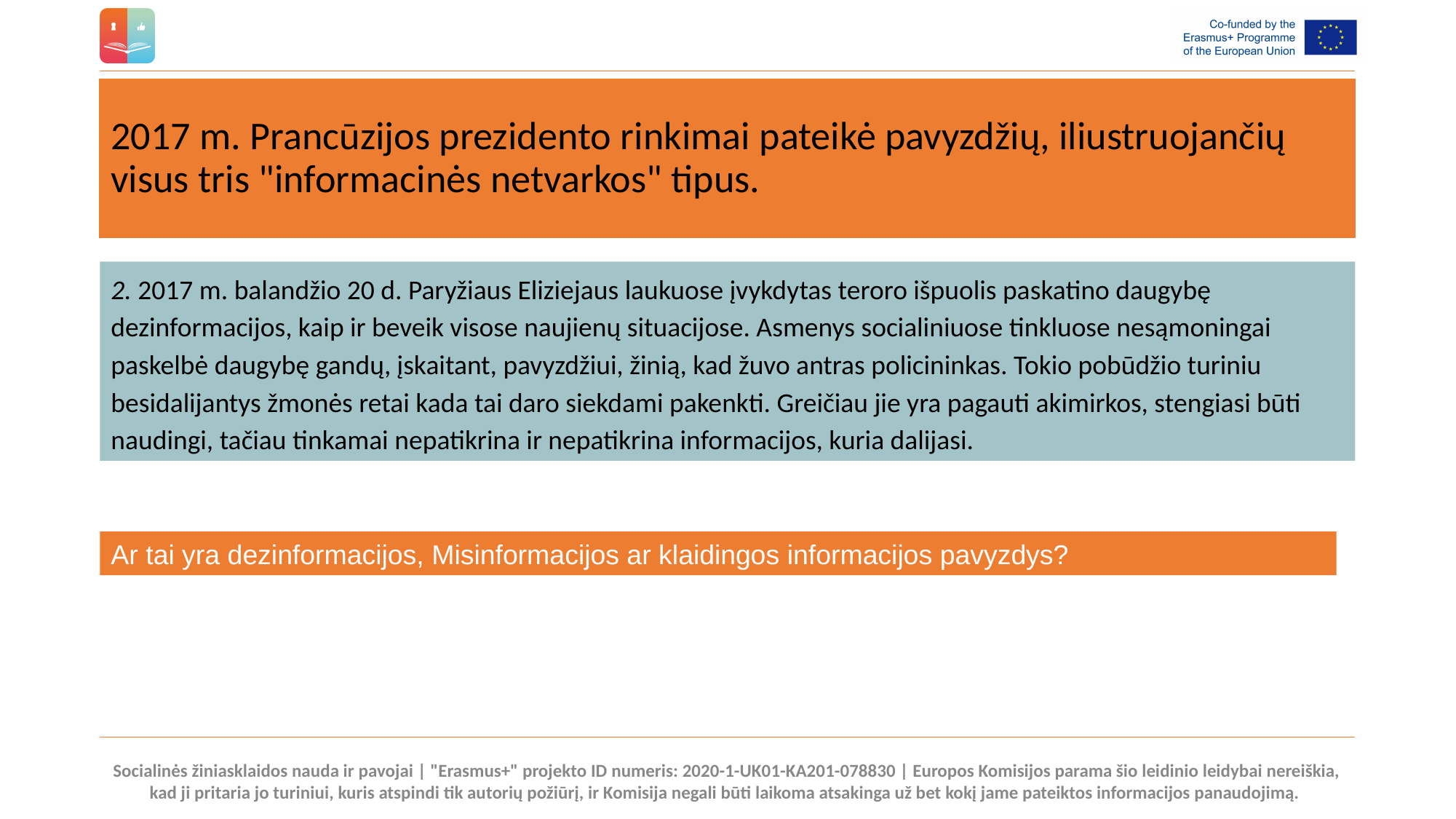

# 2017 m. Prancūzijos prezidento rinkimai pateikė pavyzdžių, iliustruojančių visus tris "informacinės netvarkos" tipus.
2. 2017 m. balandžio 20 d. Paryžiaus Eliziejaus laukuose įvykdytas teroro išpuolis paskatino daugybę dezinformacijos, kaip ir beveik visose naujienų situacijose. Asmenys socialiniuose tinkluose nesąmoningai paskelbė daugybę gandų, įskaitant, pavyzdžiui, žinią, kad žuvo antras policininkas. Tokio pobūdžio turiniu besidalijantys žmonės retai kada tai daro siekdami pakenkti. Greičiau jie yra pagauti akimirkos, stengiasi būti naudingi, tačiau tinkamai nepatikrina ir nepatikrina informacijos, kuria dalijasi.
Ar tai yra dezinformacijos, Misinformacijos ar klaidingos informacijos pavyzdys?
Socialinės žiniasklaidos nauda ir pavojai | "Erasmus+" projekto ID numeris: 2020-1-UK01-KA201-078830 | Europos Komisijos parama šio leidinio leidybai nereiškia, kad ji pritaria jo turiniui, kuris atspindi tik autorių požiūrį, ir Komisija negali būti laikoma atsakinga už bet kokį jame pateiktos informacijos panaudojimą.